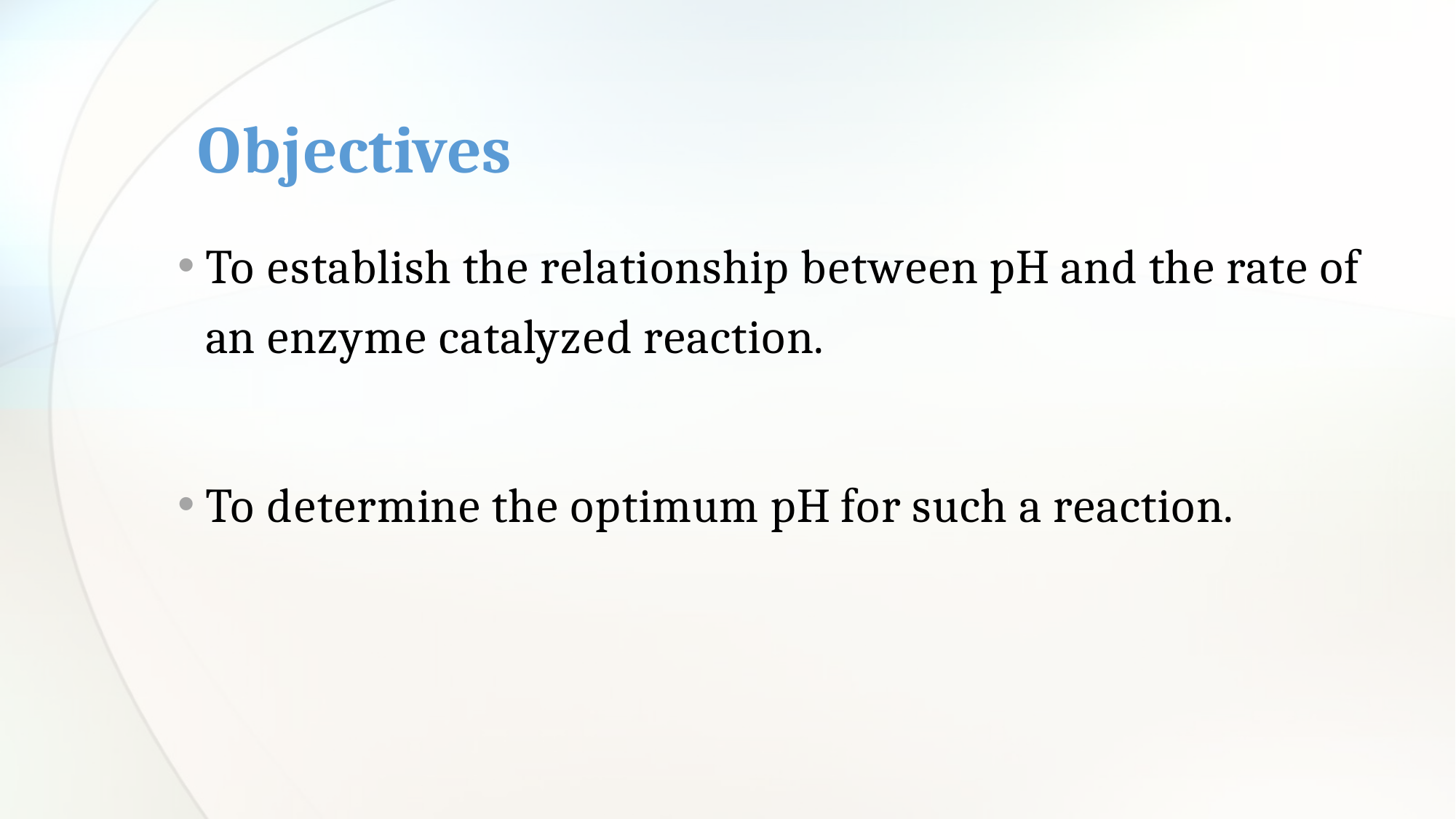

# Objectives
To establish the relationship between pH and the rate of an enzyme catalyzed reaction.

To determine the optimum pH for such a reaction.